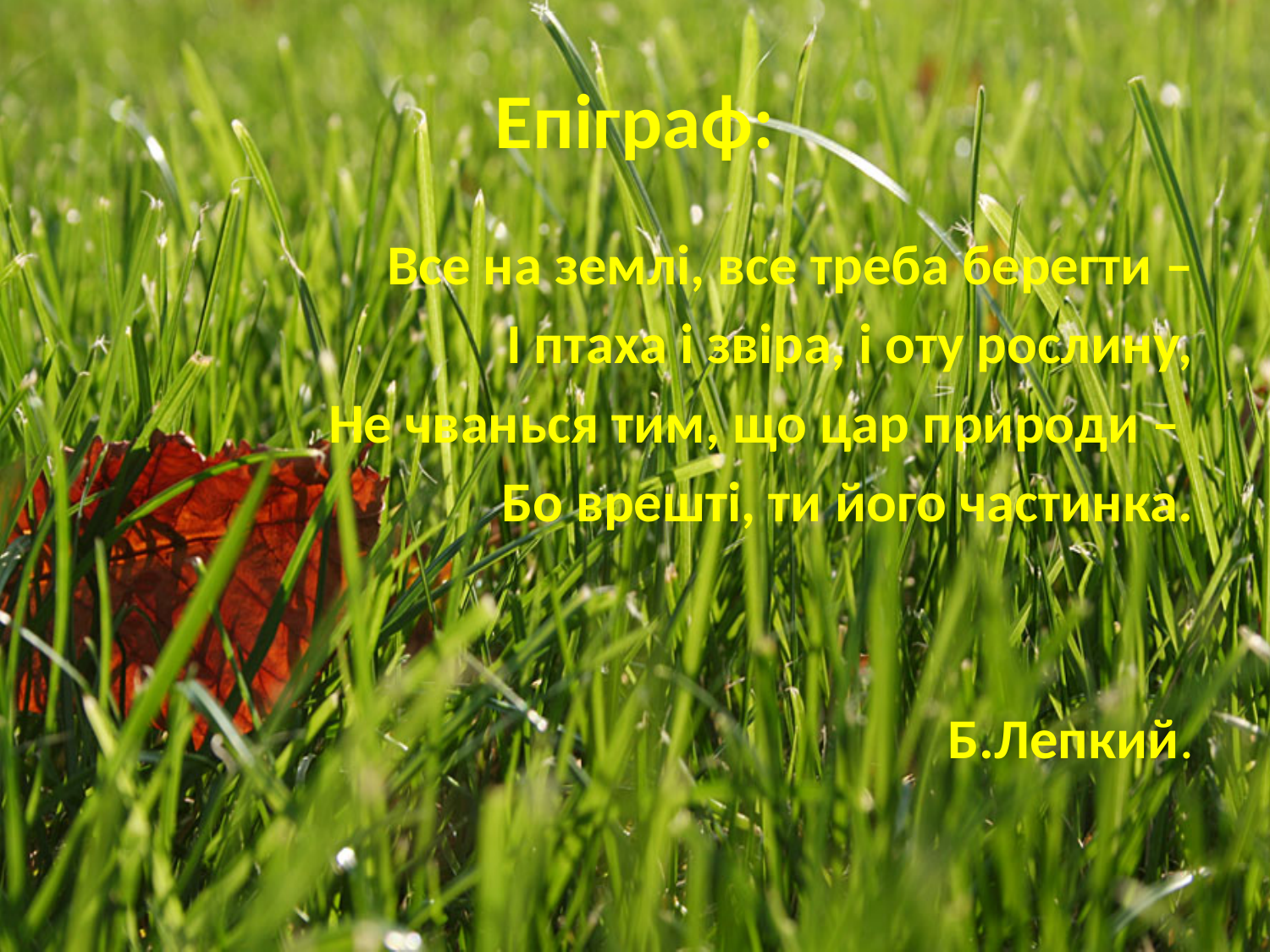

# Епіграф:
Все на землі, все треба берегти –
І птаха і звіра, і оту рослину,
Не чванься тим, що цар природи –
Бо врешті, ти його частинка.

Б.Лепкий.